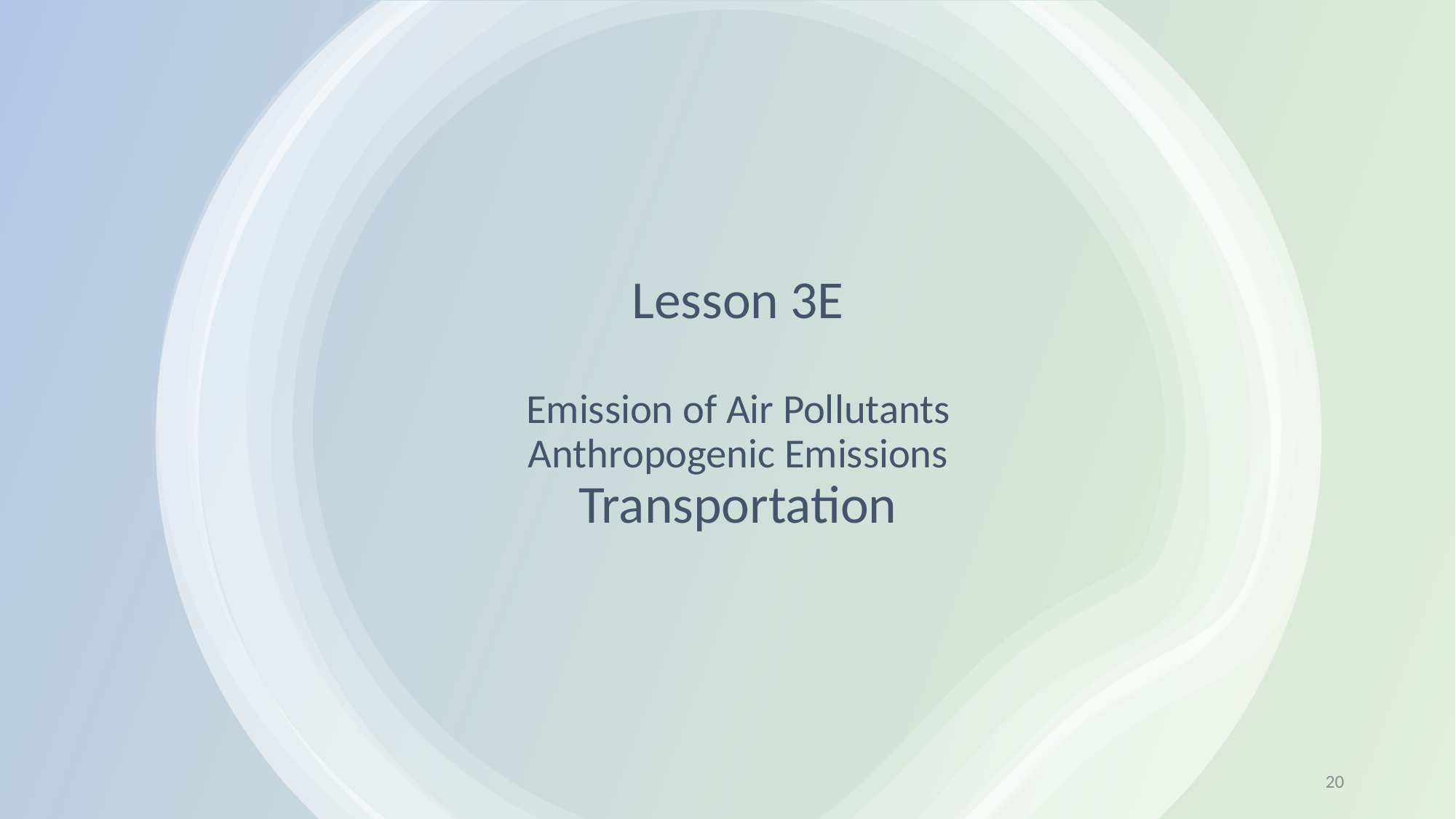

# Lesson 3E Emission of Air Pollutants Anthropogenic Emissions Transportation
20